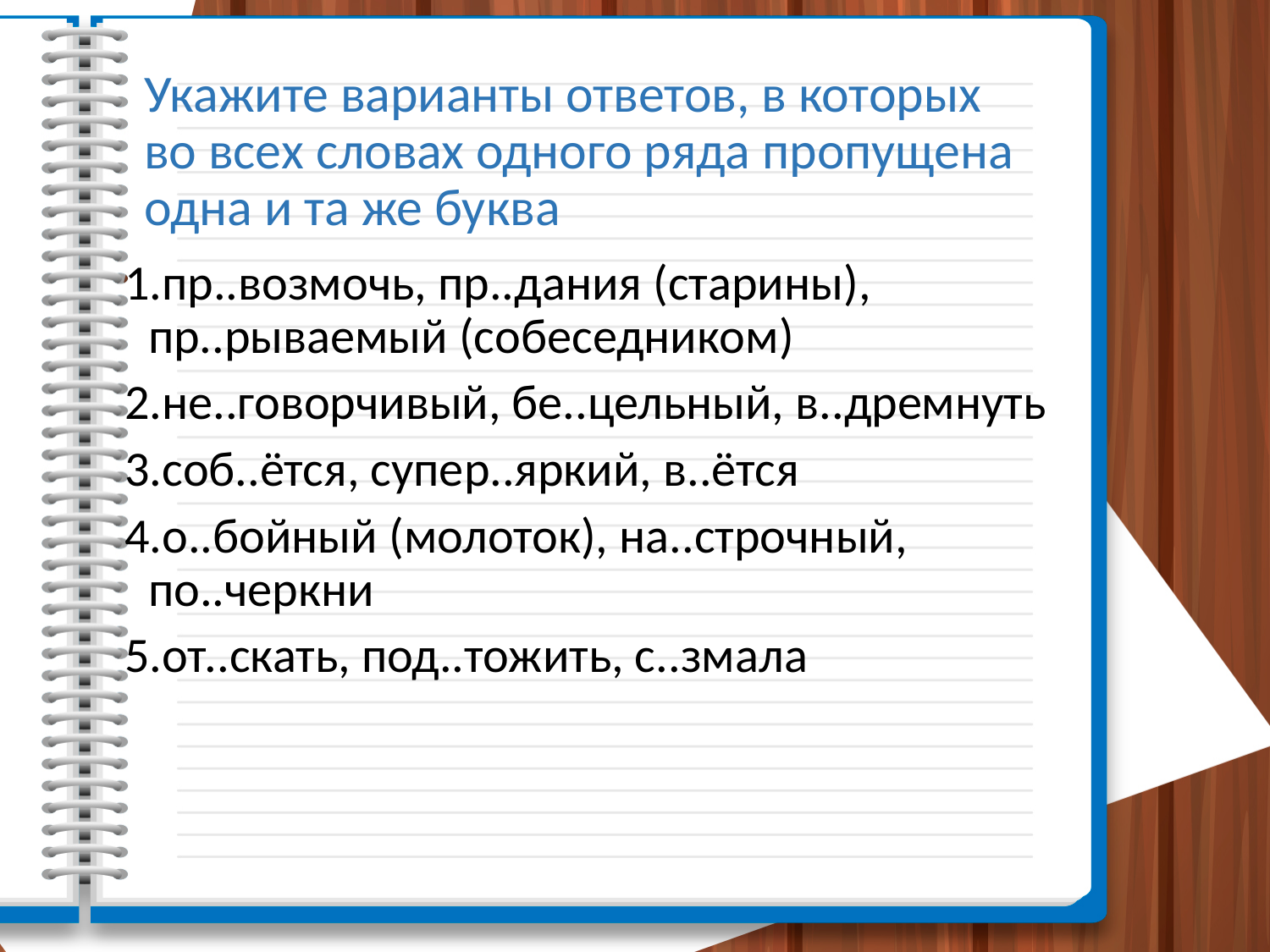

# Укажите варианты ответов, в которых во всех словах одного ряда пропущена одна и та же буква
1.пр..возмочь, пр..дания (старины), пр..рываемый (собеседником)
2.не..говорчивый, бе..цельный, в..дремнуть
3.соб..ётся, супер..яркий, в..ётся
4.о..бойный (молоток), на..строчный, по..черкни
5.от..скать, под..тожить, с..змала